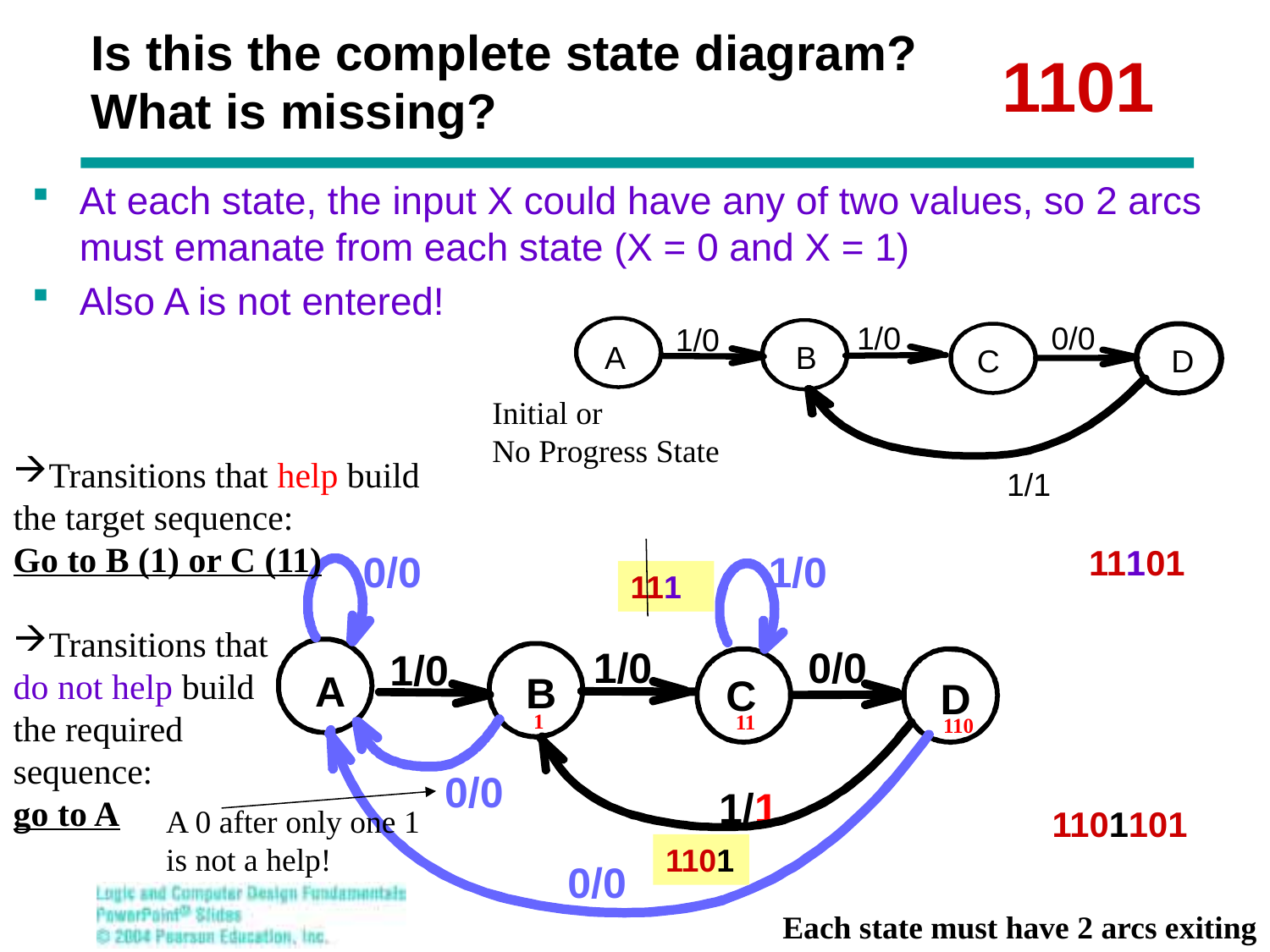

# Is this the complete state diagram? What is missing?
1101
At each state, the input X could have any of two values, so 2 arcs must emanate from each state (X = 0 and X = 1)
Also A is not entered!

1/0
0/0

1/0

A
B
C
D

1/1
Initial or
No Progress State
Transitions that help build
the target sequence:
Go to B (1) or C (11)

Transitions that
do not help build
the required
sequence:
go to A
11101

0/0

1/0

1/0
0/0
1/0

A
B
D

1/1

C

0/0

0/0
111
1
11
110

A 0 after only one 1 is not a help!
1101101
1101
Chapter 3 - Part 1        48
Each state must have 2 arcs exiting